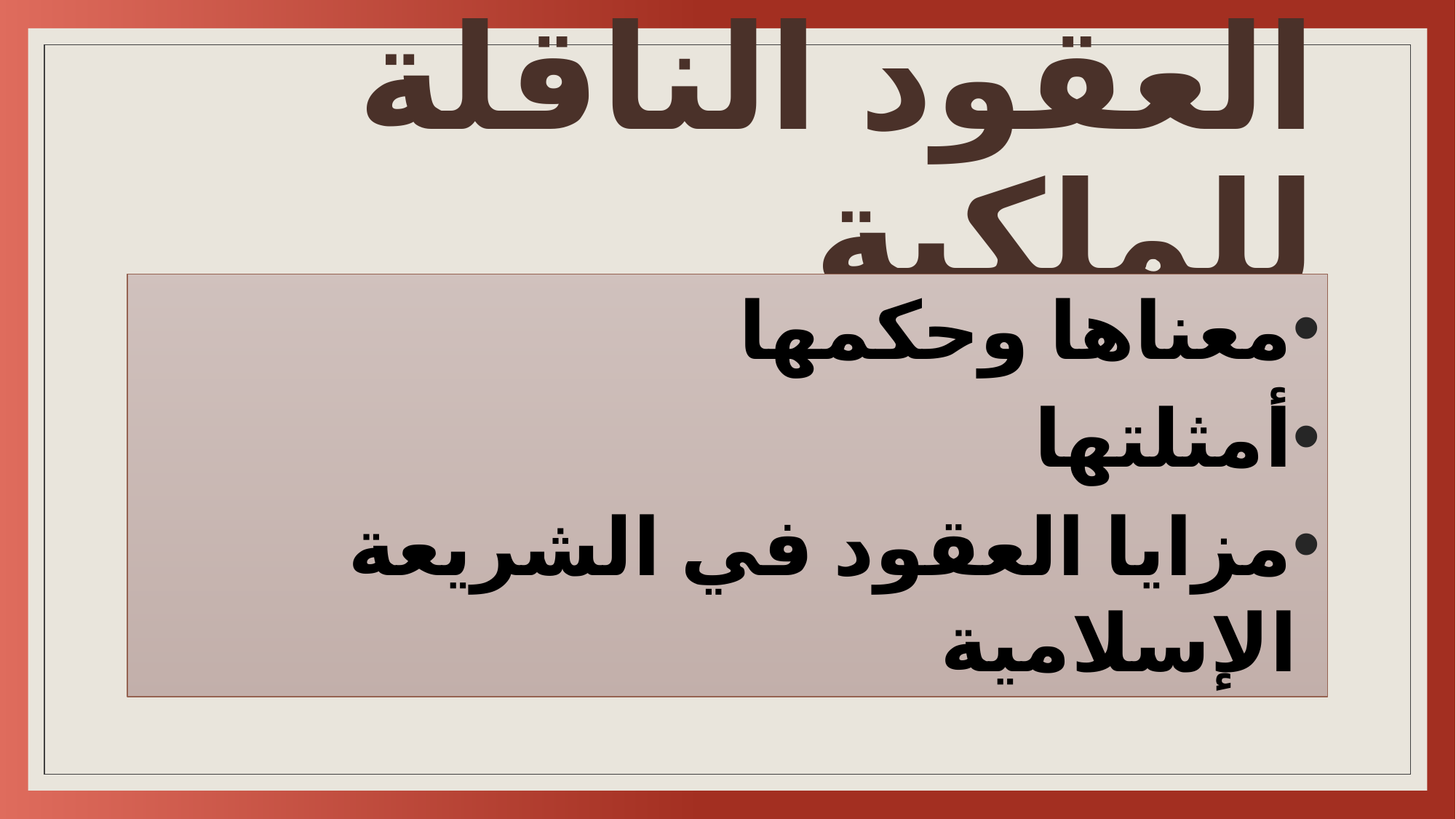

# العقود الناقلة للملكية
معناها وحكمها
أمثلتها
مزايا العقود في الشريعة الإسلامية